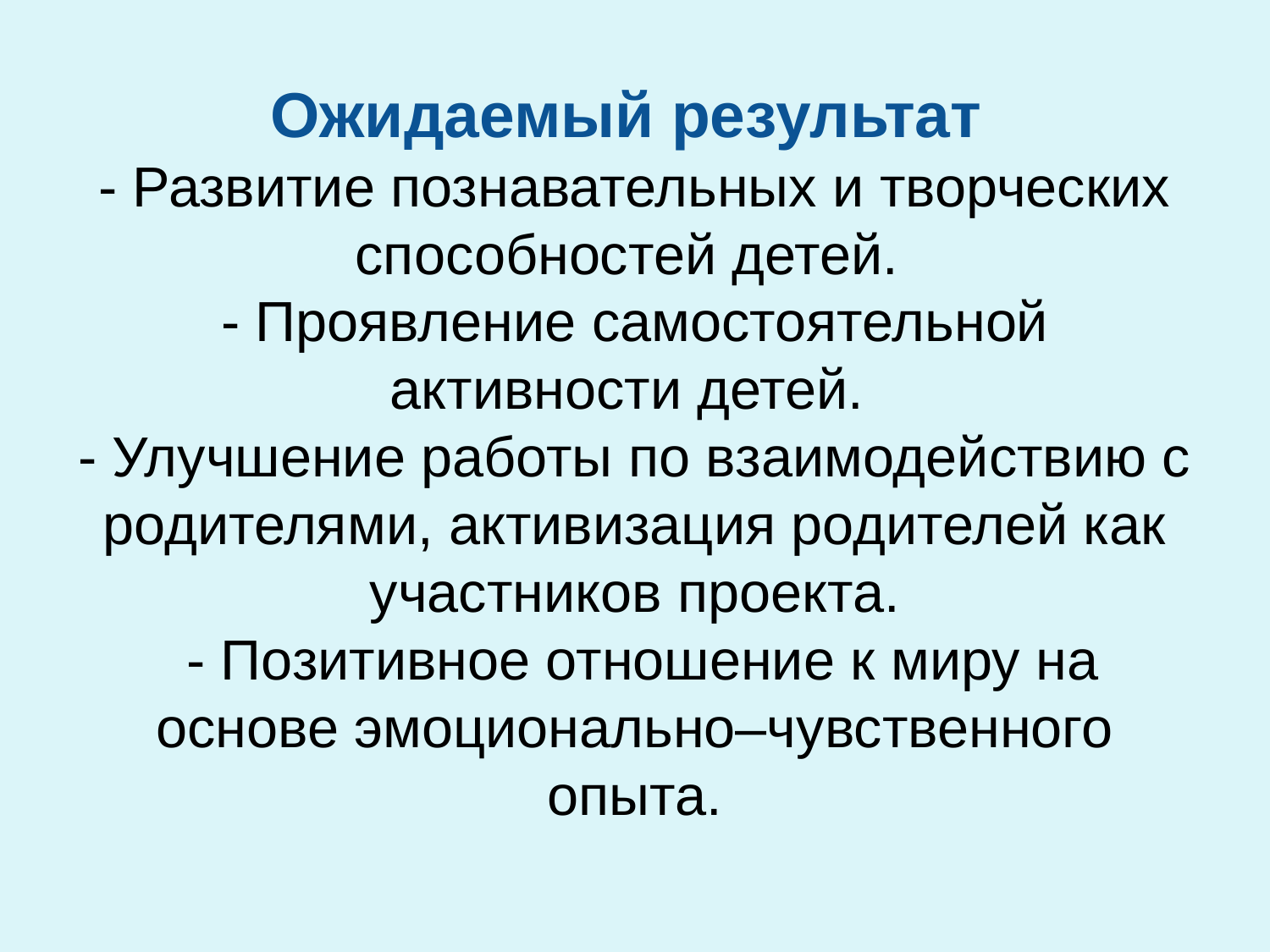

# Ожидаемый результат - Развитие познавательных и творческих способностей детей. - Проявление самостоятельной активности детей. - Улучшение работы по взаимодействию с родителями, активизация родителей как участников проекта. - Позитивное отношение к миру на основе эмоционально–чувственного опыта.